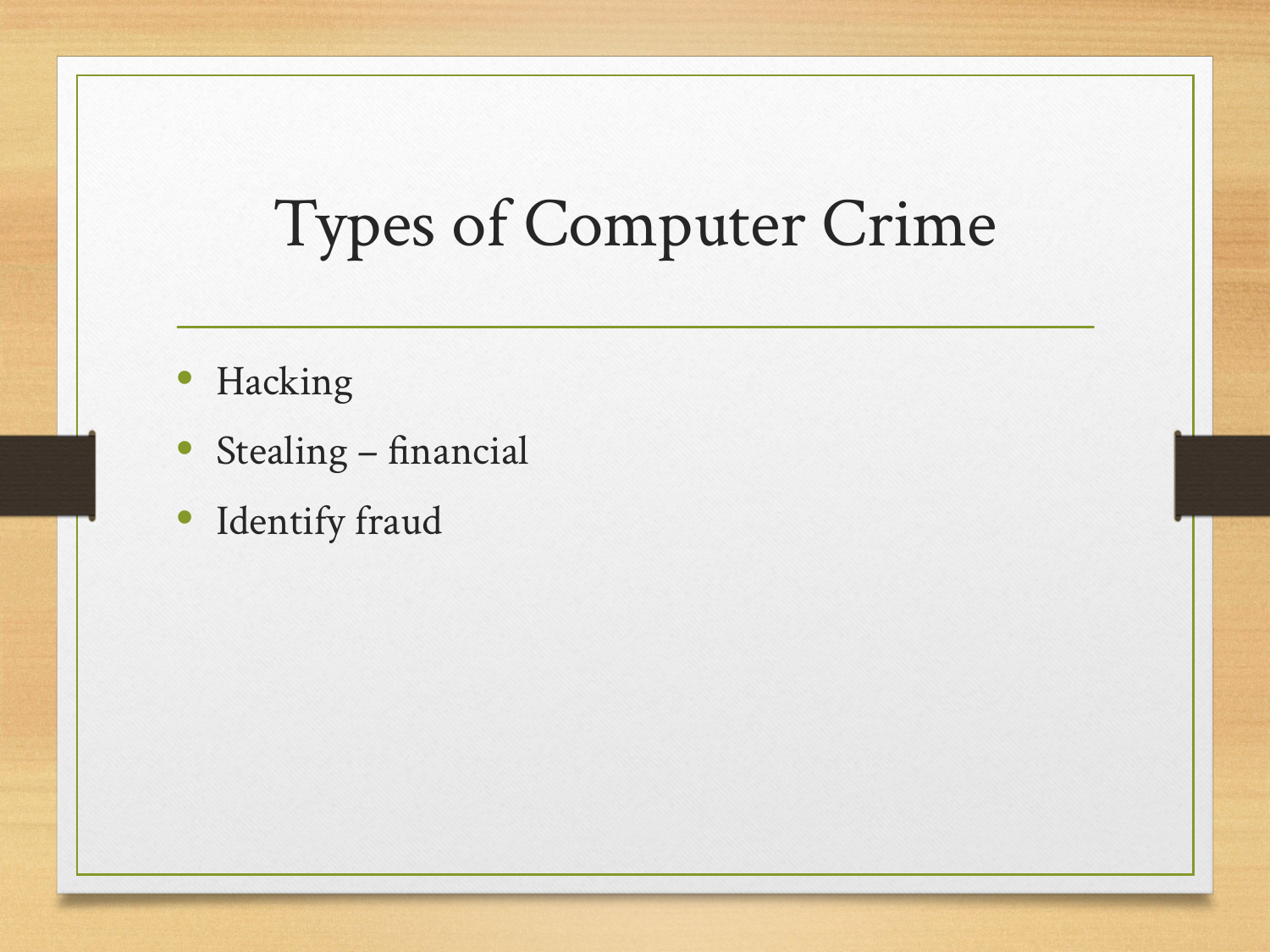

# Types of Computer Crime
Hacking
Stealing – financial
Identify fraud